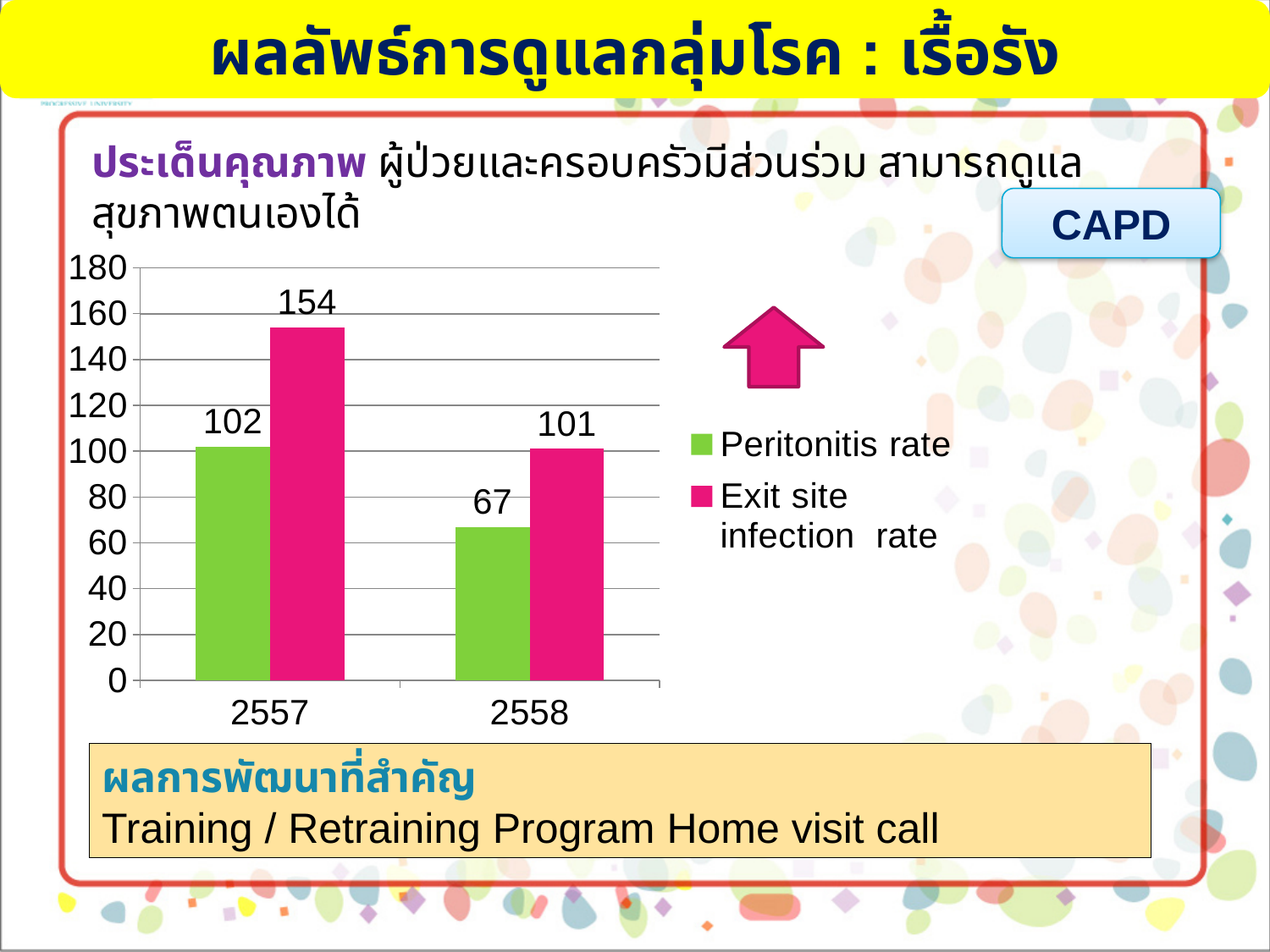

ผลลัพธ์การดูแลกลุ่มโรค : เรื้อรัง
ประเด็นคุณภาพ ผู้ป่วยและครอบครัวมีส่วนร่วม สามารถดูแลสุขภาพตนเองได้
CAPD

### Chart

| Category | Peritonitis rate | Exit site infection  rate |
|---|---|---|
| 2557 | 102.0 | 154.0 |
| 2558 | 67.0 | 101.0 |
ผลการพัฒนาที่สำคัญ
Training / Retraining Program Home visit call